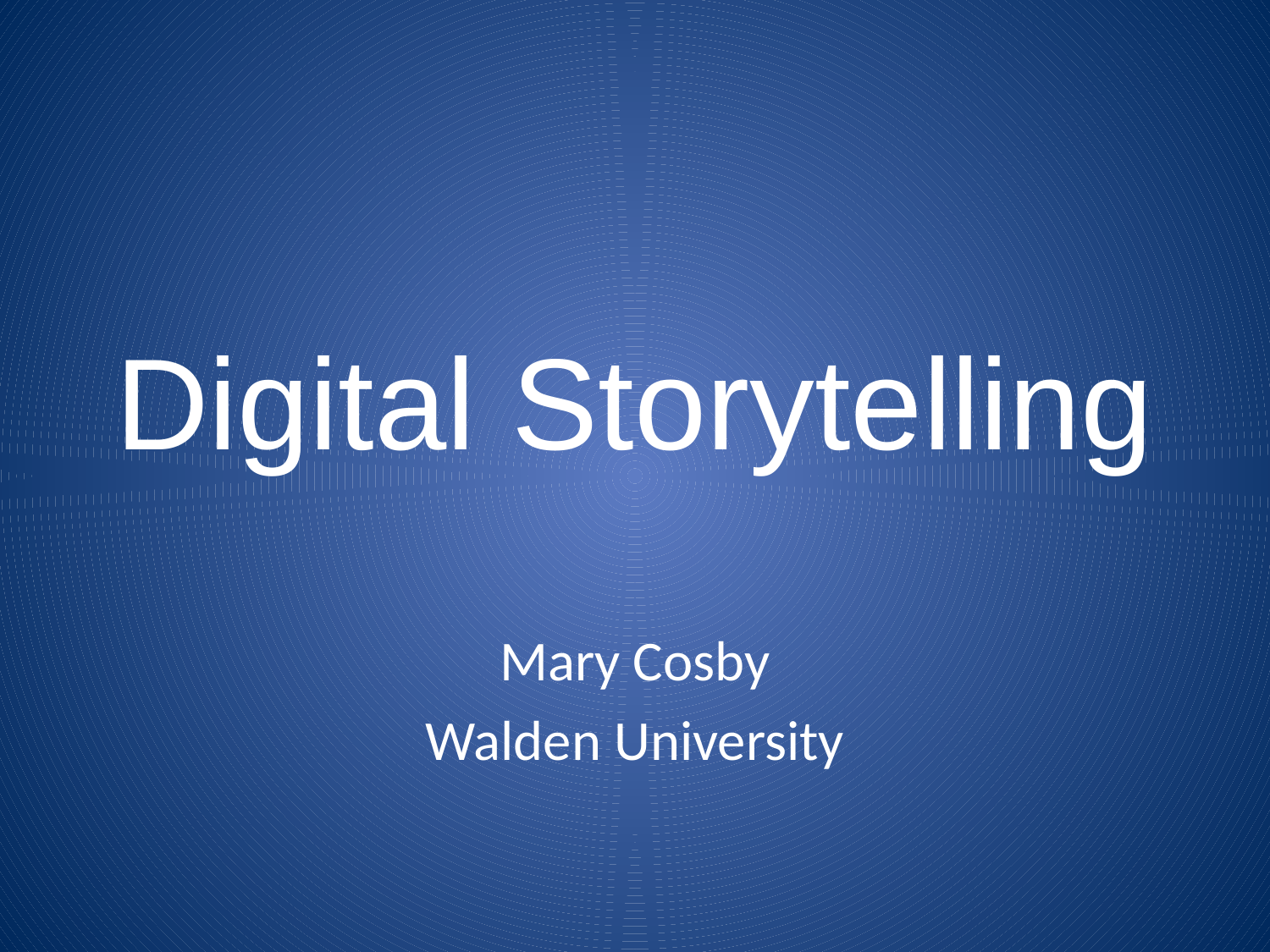

# Digital Storytelling

Mary Cosby
Walden University